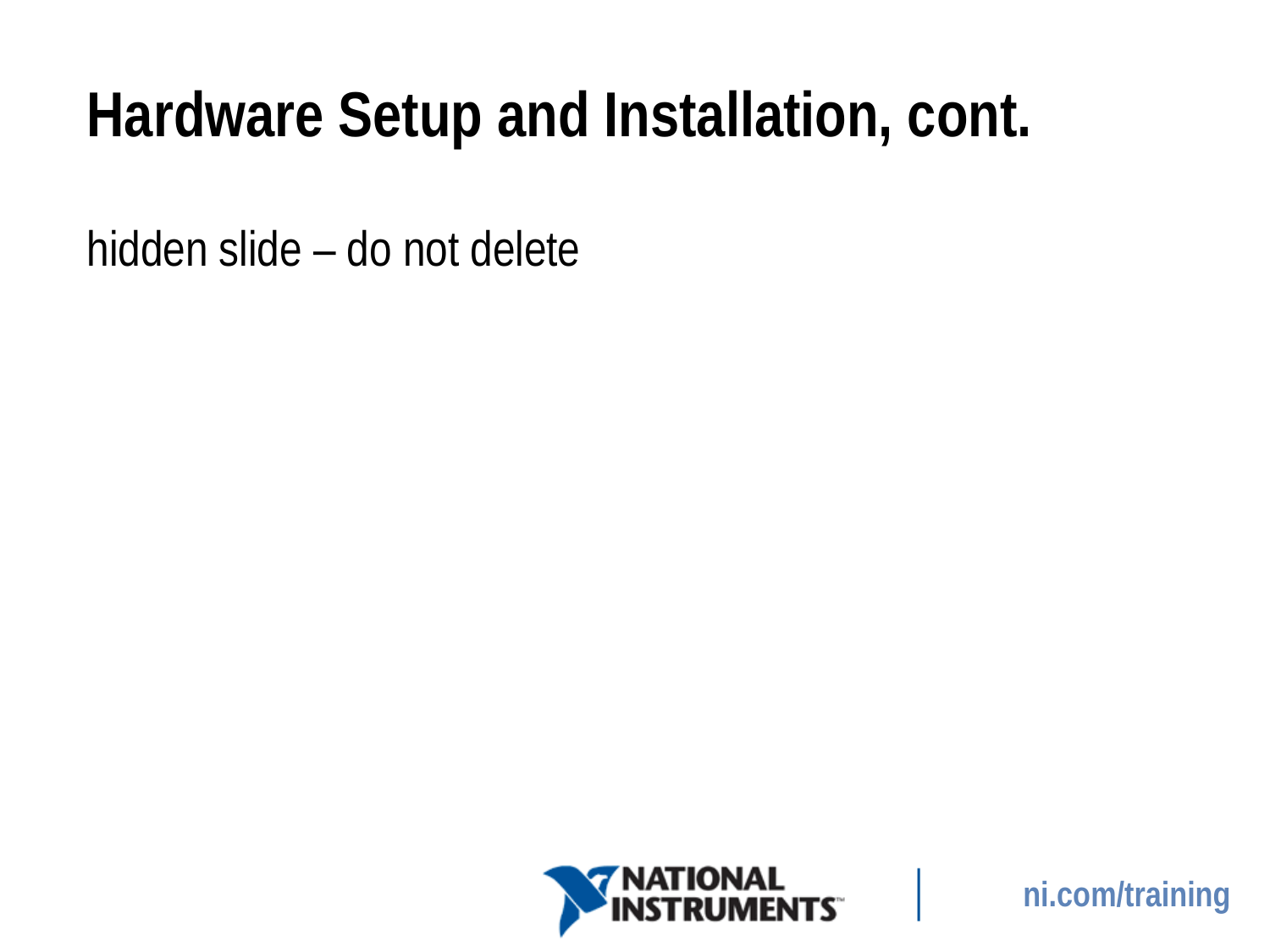

# Hardware Setup and Installation, cont.
hidden slide – do not delete